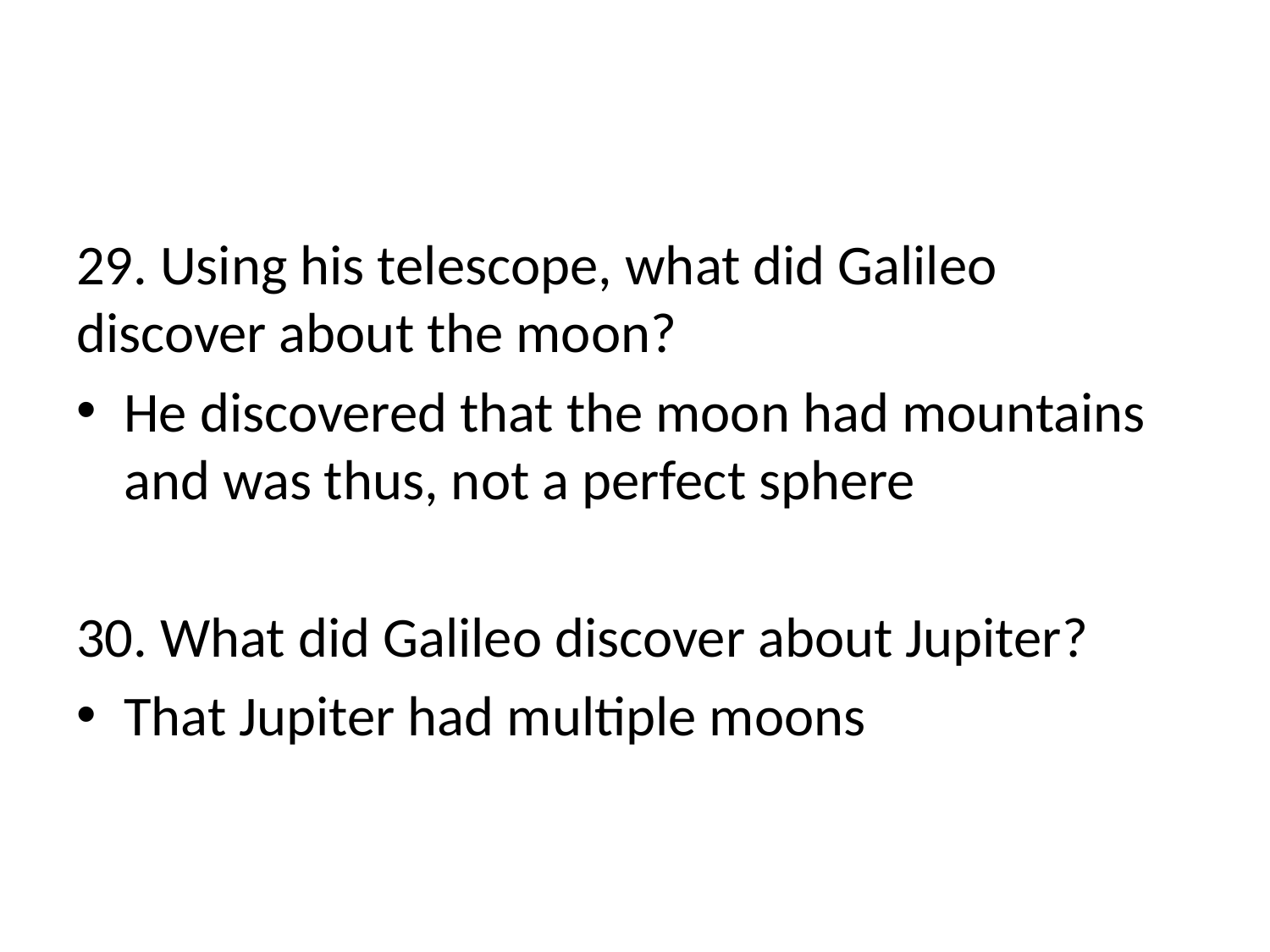

#
29. Using his telescope, what did Galileo discover about the moon?
He discovered that the moon had mountains and was thus, not a perfect sphere

30. What did Galileo discover about Jupiter?
That Jupiter had multiple moons